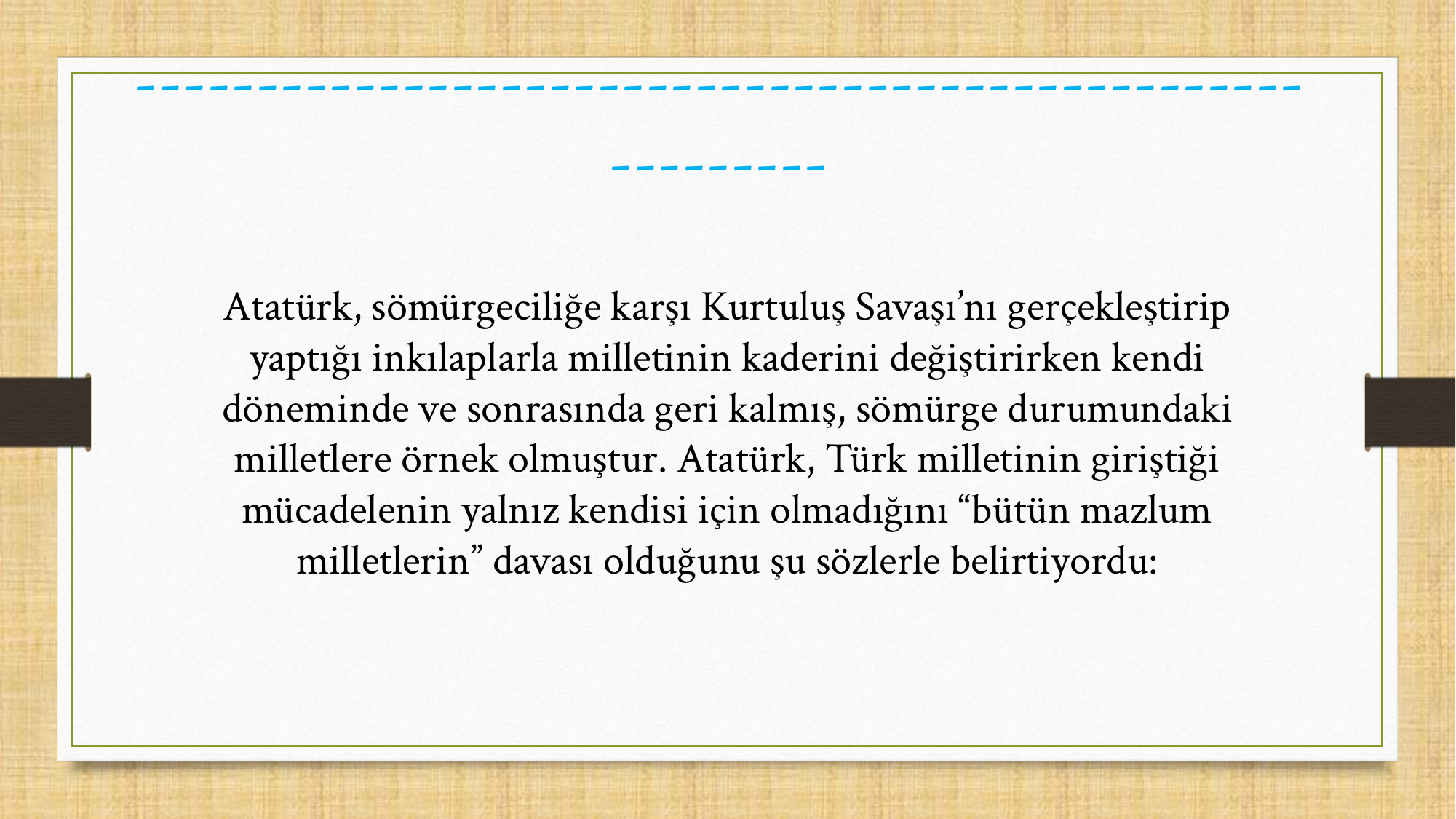

# ---------------------------------------------------------
Atatürk, sömürgeciliğe karşı Kurtuluş Savaşı’nı gerçekleştirip yaptığı inkılaplarla milletinin kaderini değiştirirken kendi döneminde ve sonrasında geri kalmış, sömürge durumundaki milletlere örnek olmuştur. Atatürk, Türk milletinin giriştiği mücadelenin yalnız kendisi için olmadığını “bütün mazlum milletlerin” davası olduğunu şu sözlerle belirtiyordu: